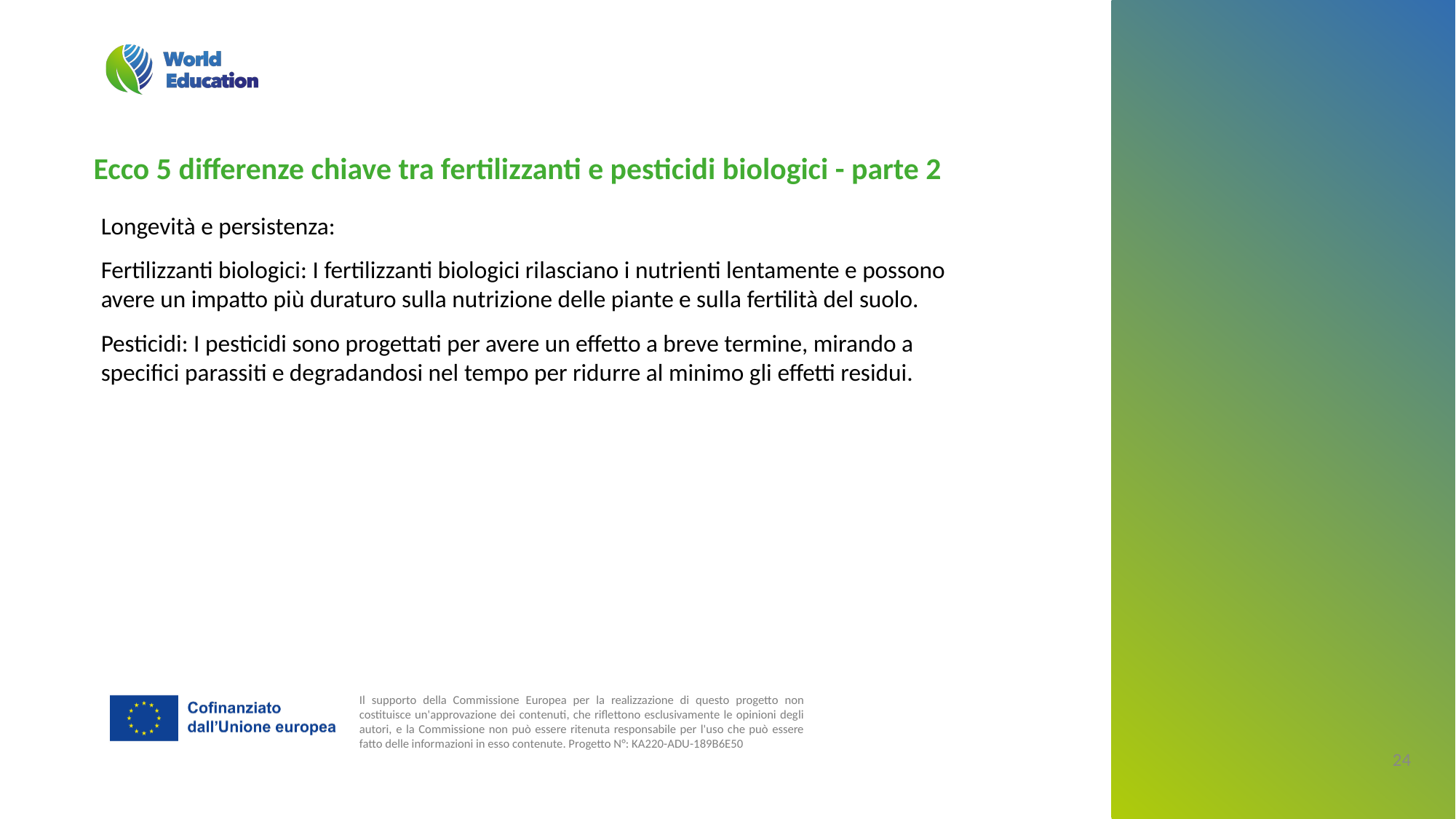

Ecco 5 differenze chiave tra fertilizzanti e pesticidi biologici - parte 2
Longevità e persistenza:
Fertilizzanti biologici: I fertilizzanti biologici rilasciano i nutrienti lentamente e possono avere un impatto più duraturo sulla nutrizione delle piante e sulla fertilità del suolo.
Pesticidi: I pesticidi sono progettati per avere un effetto a breve termine, mirando a specifici parassiti e degradandosi nel tempo per ridurre al minimo gli effetti residui.
24